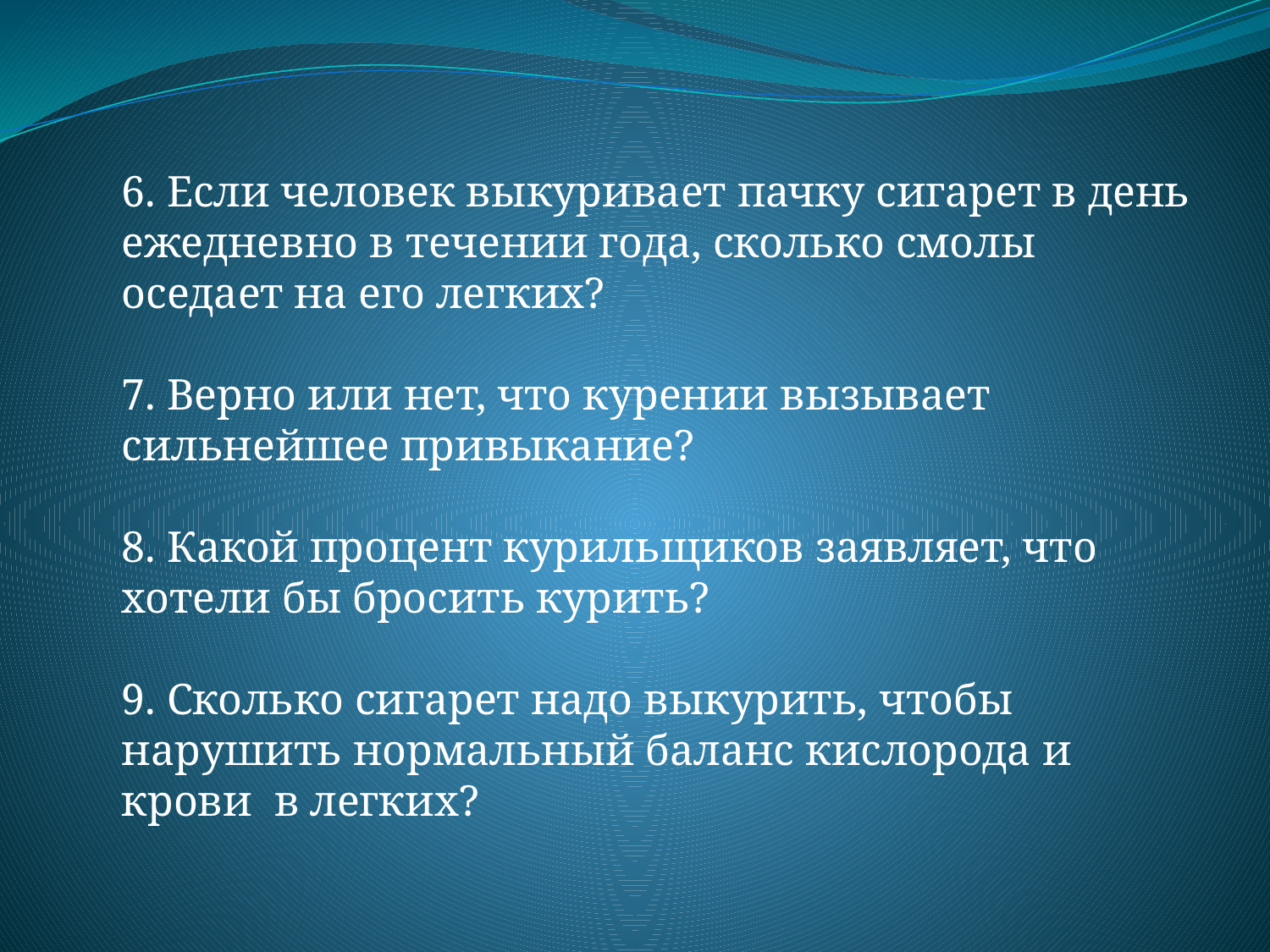

6. Если человек выкуривает пачку сигарет в день ежедневно в течении года, сколько смолы оседает на его легких?

7. Верно или нет, что курении вызывает сильнейшее привыкание?

8. Какой процент курильщиков заявляет, что хотели бы бросить курить?

9. Сколько сигарет надо выкурить, чтобы нарушить нормальный баланс кислорода и крови  в легких?